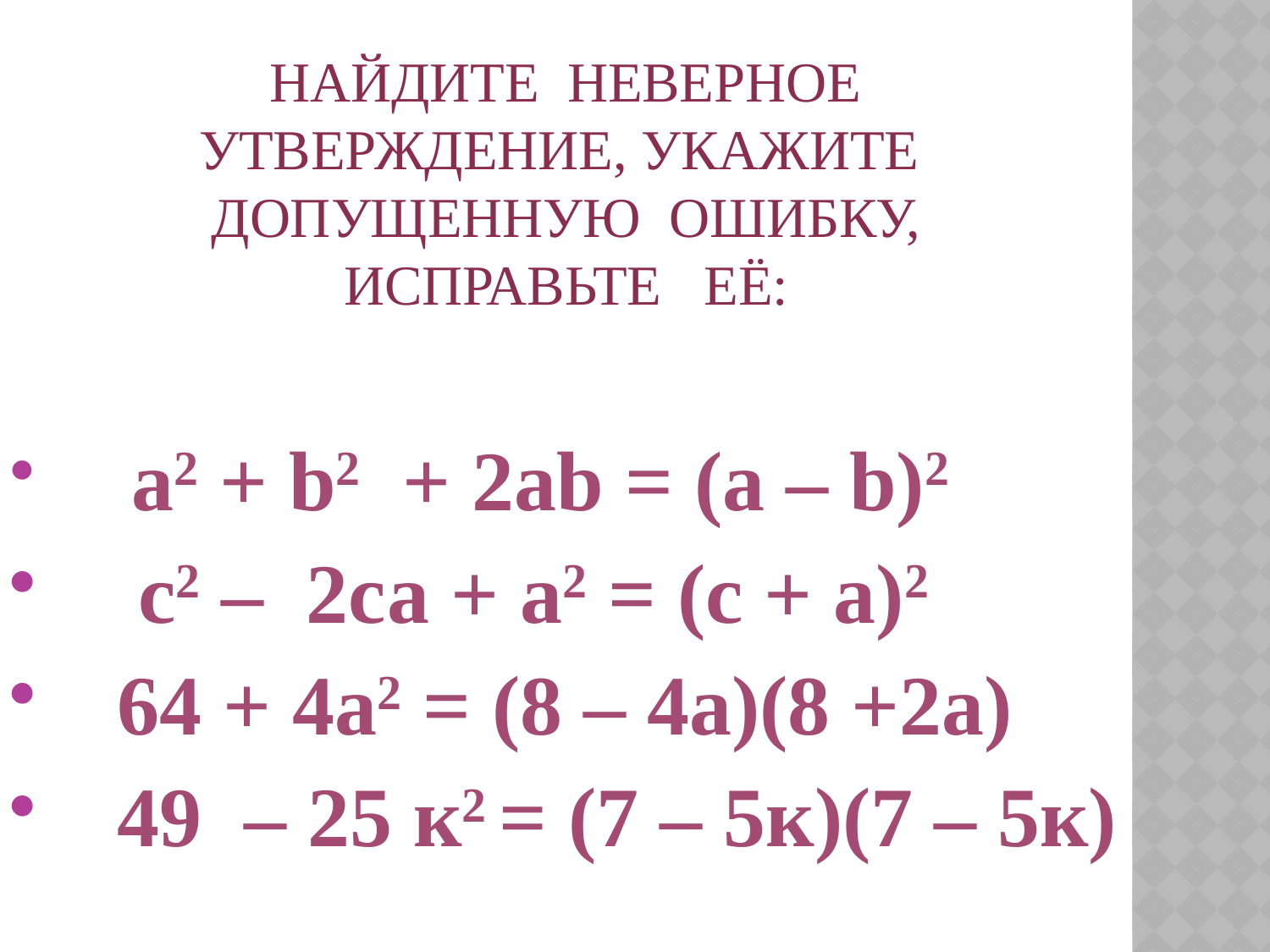

# Найдите  неверное  утверждение, укажите  допущенную  ошибку, исправьте   её:

    a2 + b2  + 2ab = (а – b)2
    с2 –  2са + а2 = (с + а)2
   64 + 4а2 = (8 – 4а)(8 +2а)
   49  – 25 к2 = (7 – 5к)(7 – 5к)